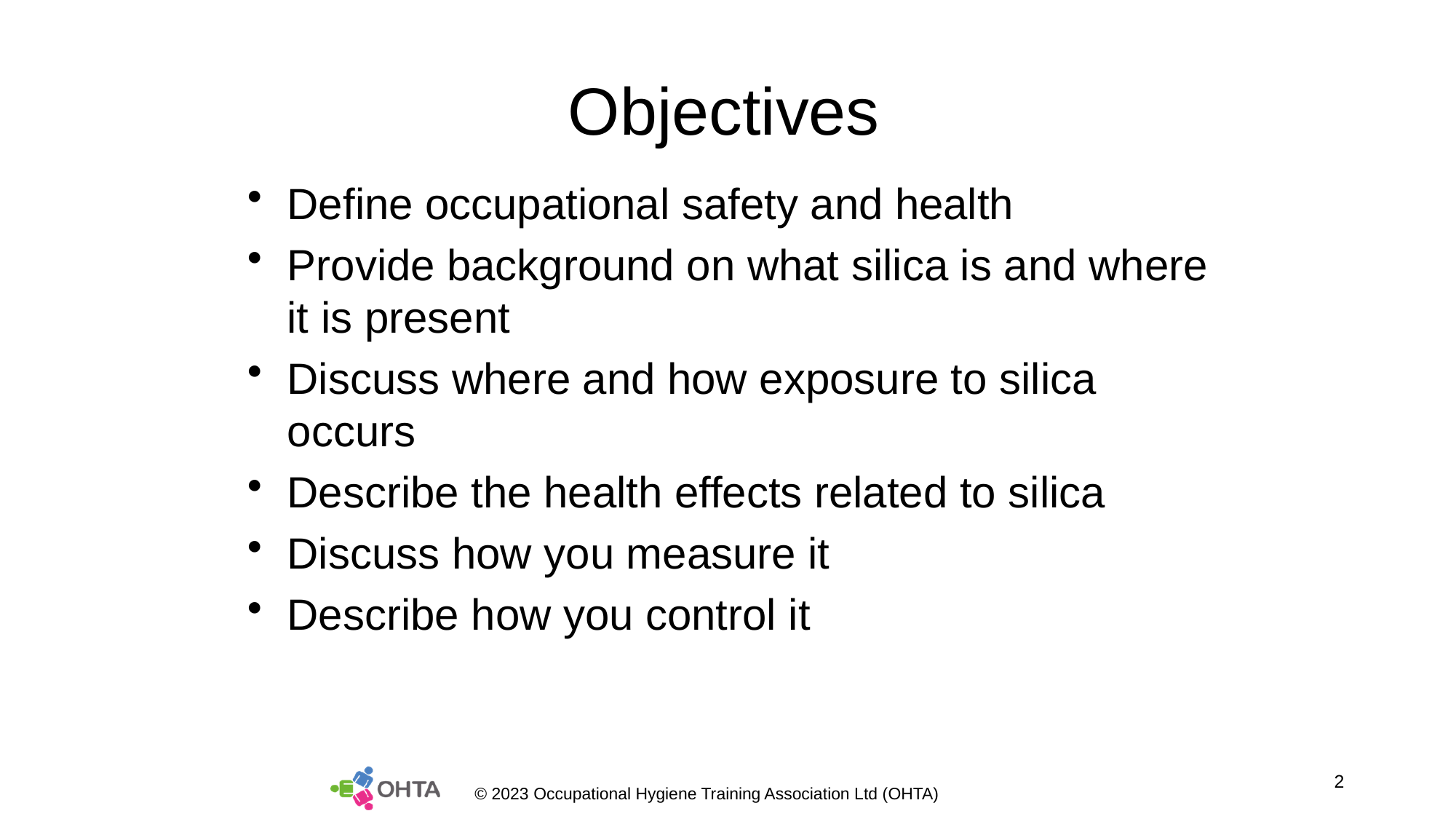

# Objectives

Define occupational safety and health
Provide background on what silica is and where it is present
Discuss where and how exposure to silica occurs
Describe the health effects related to silica
Discuss how you measure it
Describe how you control it
2